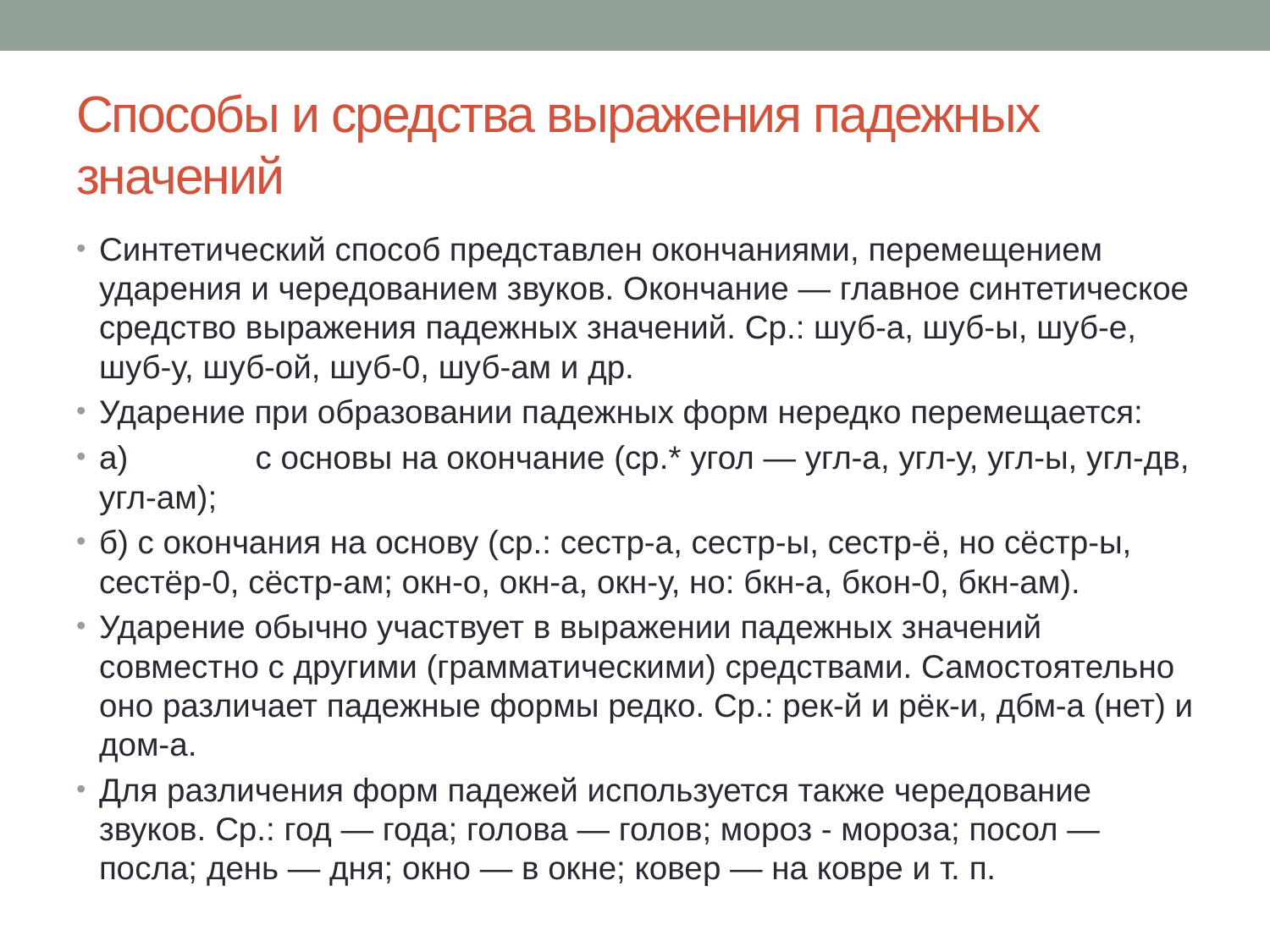

# Способы и средства выражения падежных значений
Синтетический способ представлен окончаниями, перемещением ударения и чередованием звуков. Окончание — главное синтетическое средство выражения падежных значений. Ср.: шуб-а, шуб-ы, шуб-е, шуб-у, шуб-ой, шуб-0, шуб-ам и др.
Ударение при образовании падежных форм нередко перемещается:
а)              с основы на окончание (ср.* угол — угл-а, угл-у, угл-ы, угл-дв, угл-ам);
б) с окончания на основу (ср.: сестр-а, сестр-ы, сестр-ё, но сёстр-ы, сестёр-0, сёстр-ам; окн-о, окн-а, окн-у, но: бкн-а, бкон-0, бкн-ам).
Ударение обычно участвует в выражении падежных значений совместно с другими (грамматическими) средствами. Самостоятельно оно различает падежные формы редко. Ср.: рек-й и рёк-и, дбм-а (нет) и дом-а.
Для различения форм падежей используется также чередование звуков. Ср.: год — года; голова — голов; мороз - мороза; посол — посла; день — дня; окно — в окне; ковер — на ковре и т. п.